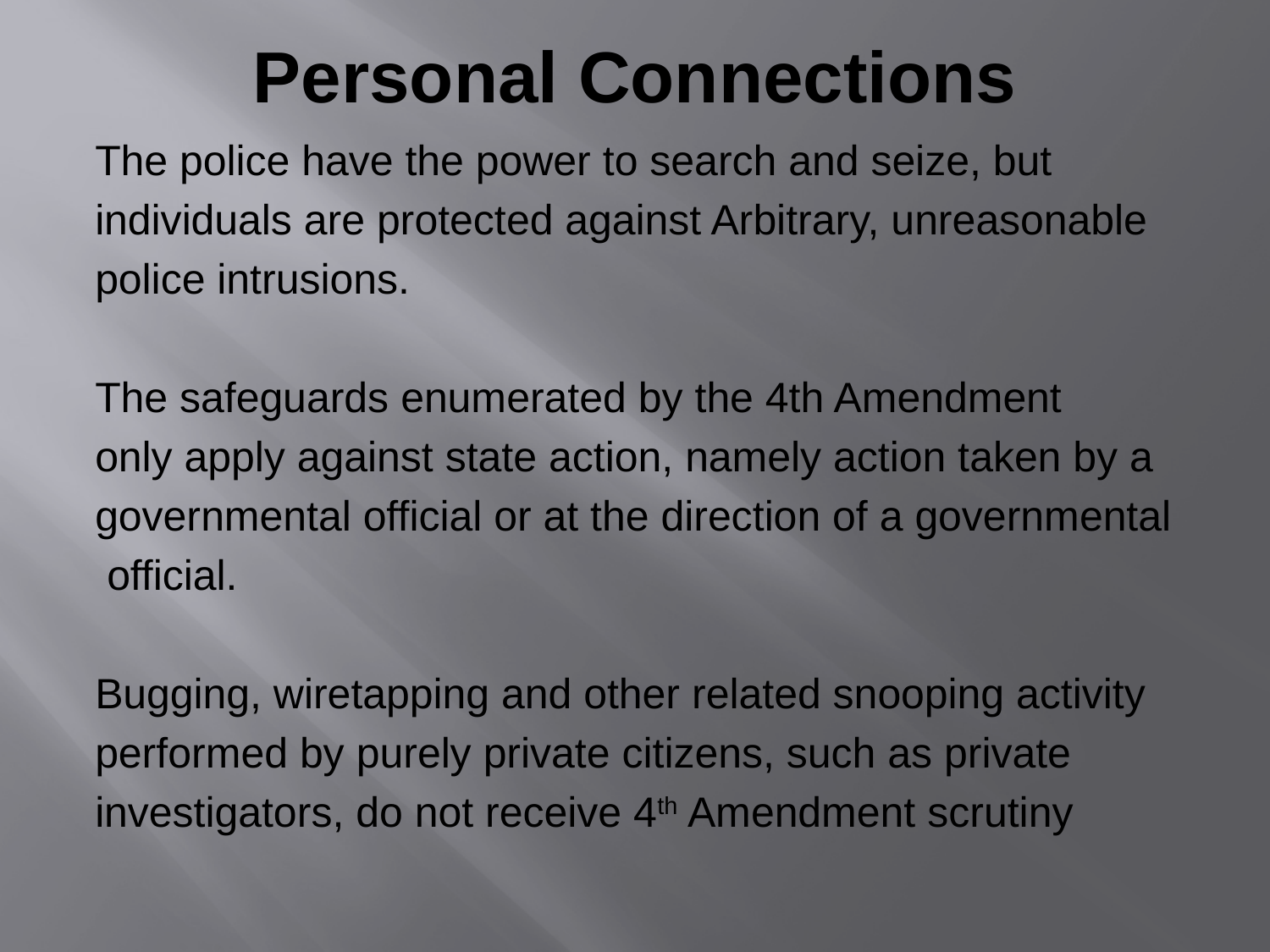

# Personal Connections
The police have the power to search and seize, but
individuals are protected against Arbitrary, unreasonable
police intrusions.

The safeguards enumerated by the 4th Amendment
only apply against state action, namely action taken by a
governmental official or at the direction of a governmental
 official.

Bugging, wiretapping and other related snooping activity
performed by purely private citizens, such as private
investigators, do not receive 4th Amendment scrutiny